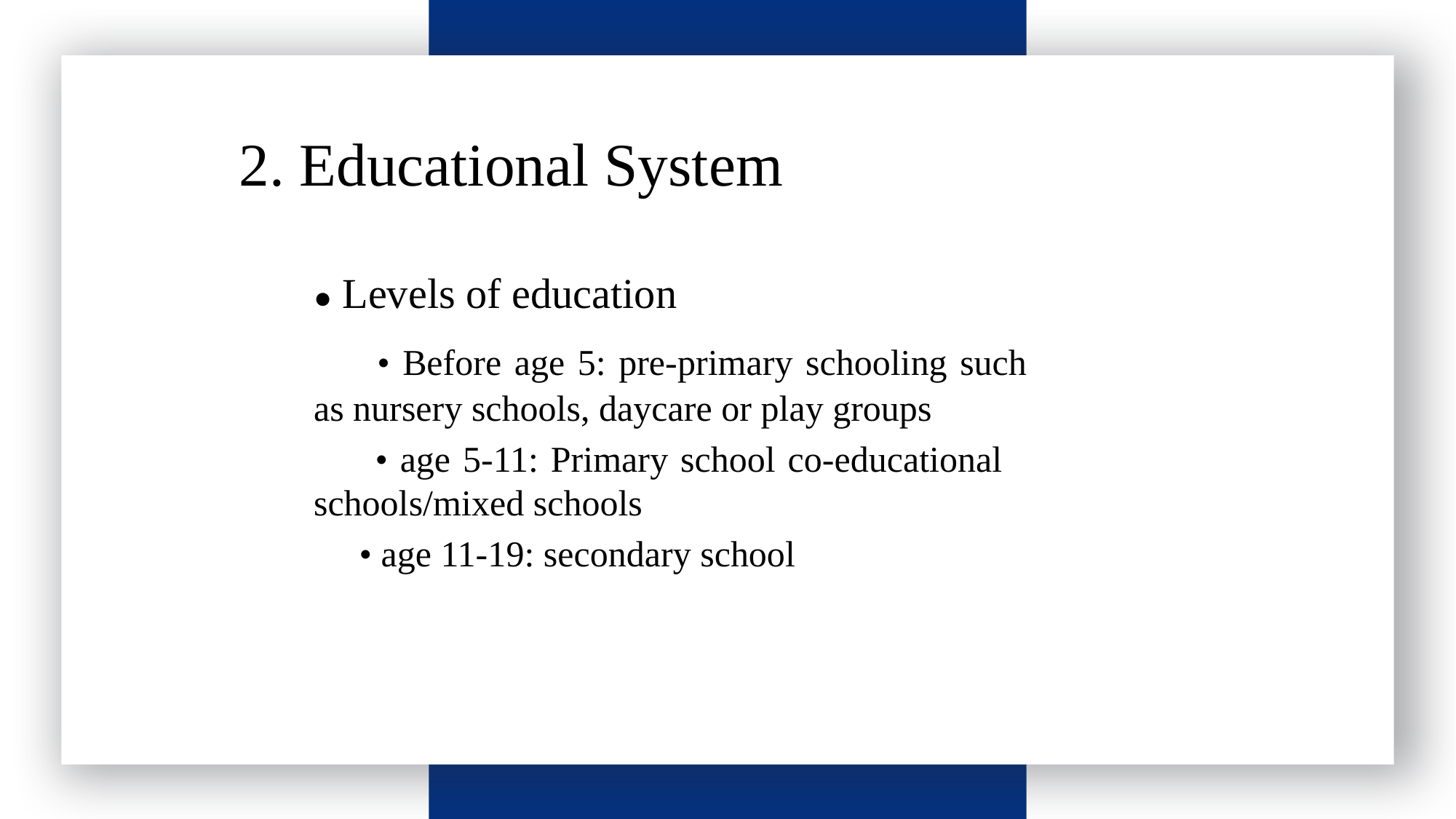

2. Educational System
● Levels of education
    • Before age 5: pre-primary schooling such as nursery schools, daycare or play groups
     • age 5-11: Primary school co-educational   schools/mixed schools
     • age 11-19: secondary school